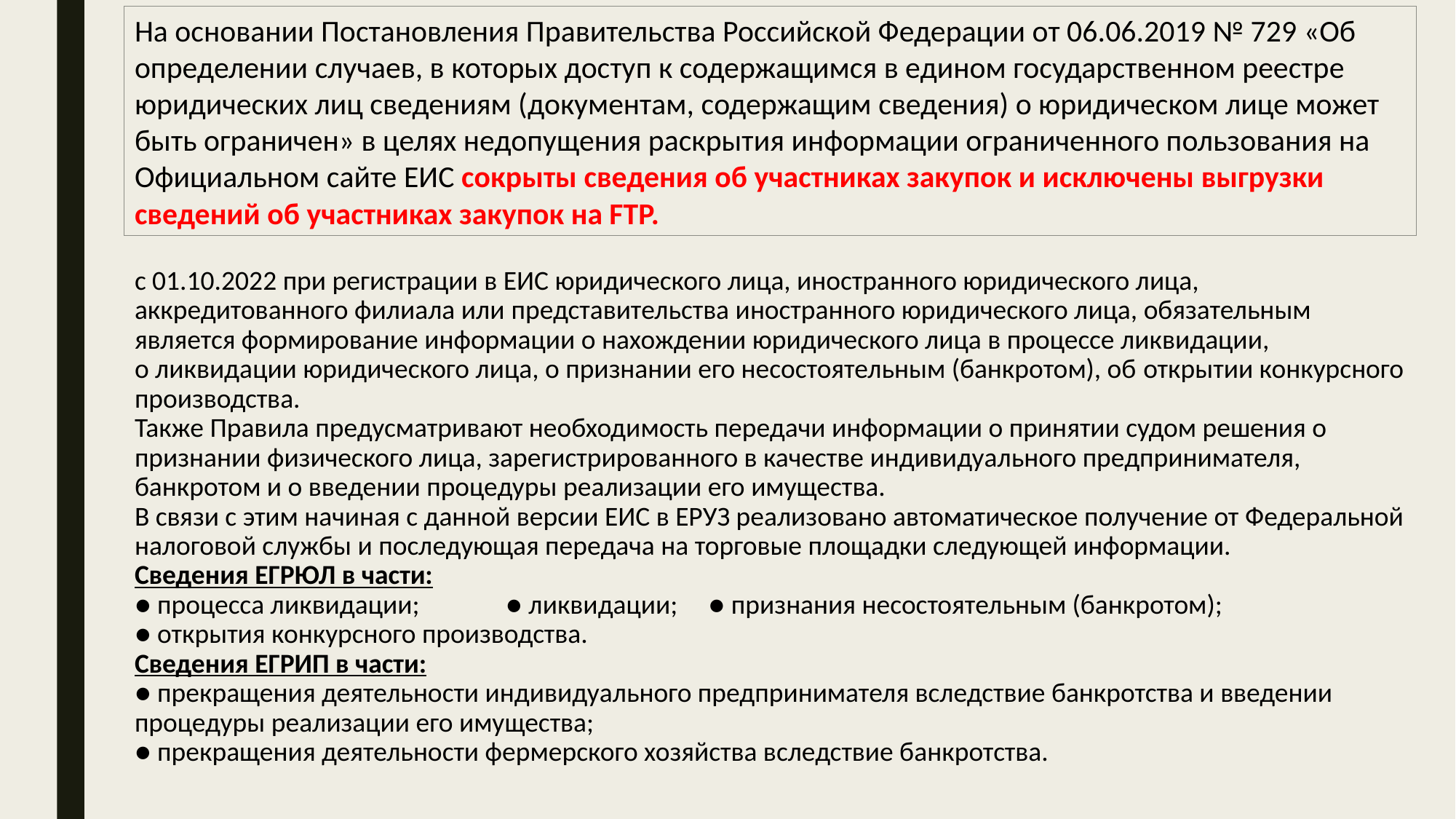

На основании Постановления Правительства Российской Федерации от 06.06.2019 № 729 «Об определении случаев, в которых доступ к содержащимся в едином государственном реестре юридических лиц сведениям (документам, содержащим сведения) о юридическом лице может быть ограничен» в целях недопущения раскрытия информации ограниченного пользования на Официальном сайте ЕИС сокрыты сведения об участниках закупок и исключены выгрузки сведений об участниках закупок на FTP.
с 01.10.2022 при регистрации в ЕИС юридического лица, иностранного юридического лица, аккредитованного филиала или представительства иностранного юридического лица, обязательным является формирование информации о нахождении юридического лица в процессе ликвидации, о ликвидации юридического лица, о признании его несостоятельным (банкротом), об открытии конкурсного производства.
Также Правила предусматривают необходимость передачи информации о принятии судом решения о признании физического лица, зарегистрированного в качестве индивидуального предпринимателя, банкротом и о введении процедуры реализации его имущества.
В связи с этим начиная с данной версии ЕИС в ЕРУЗ реализовано автоматическое получение от Федеральной налоговой службы и последующая передача на торговые площадки следующей информации.
Сведения ЕГРЮЛ в части:
● процесса ликвидации;              ● ликвидации;     ● признания несостоятельным (банкротом);
● открытия конкурсного производства.
Сведения ЕГРИП в части:
● прекращения деятельности индивидуального предпринимателя вследствие банкротства и введении процедуры реализации его имущества;
● прекращения деятельности фермерского хозяйства вследствие банкротства.